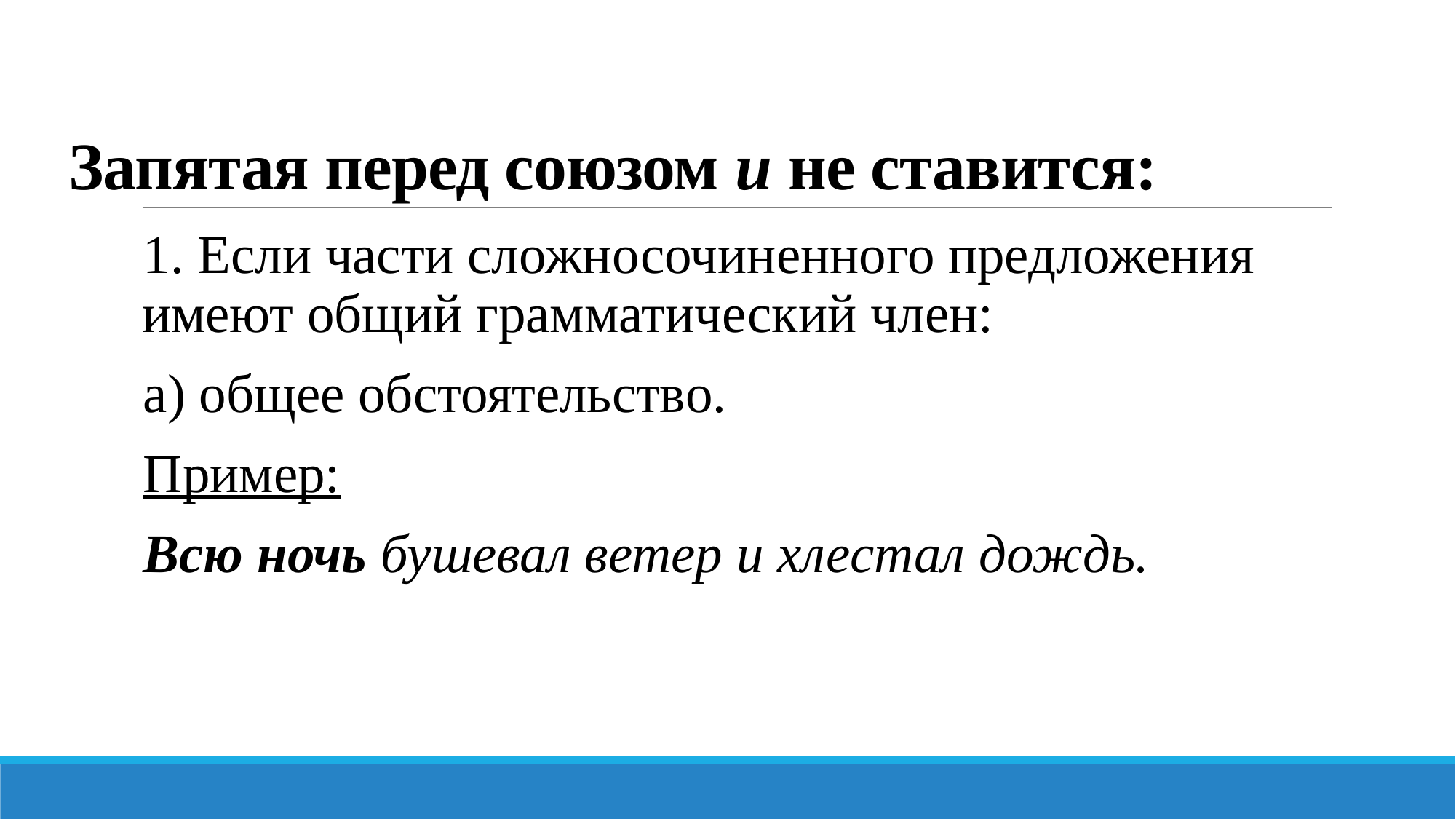

# Запятая перед союзом и не ставится:
1. Если части сложносочиненного предложения имеют общий грамматический член:
а) общее обстоятельство.
Пример:
Всю ночь бушевал ветер и хлестал дождь.